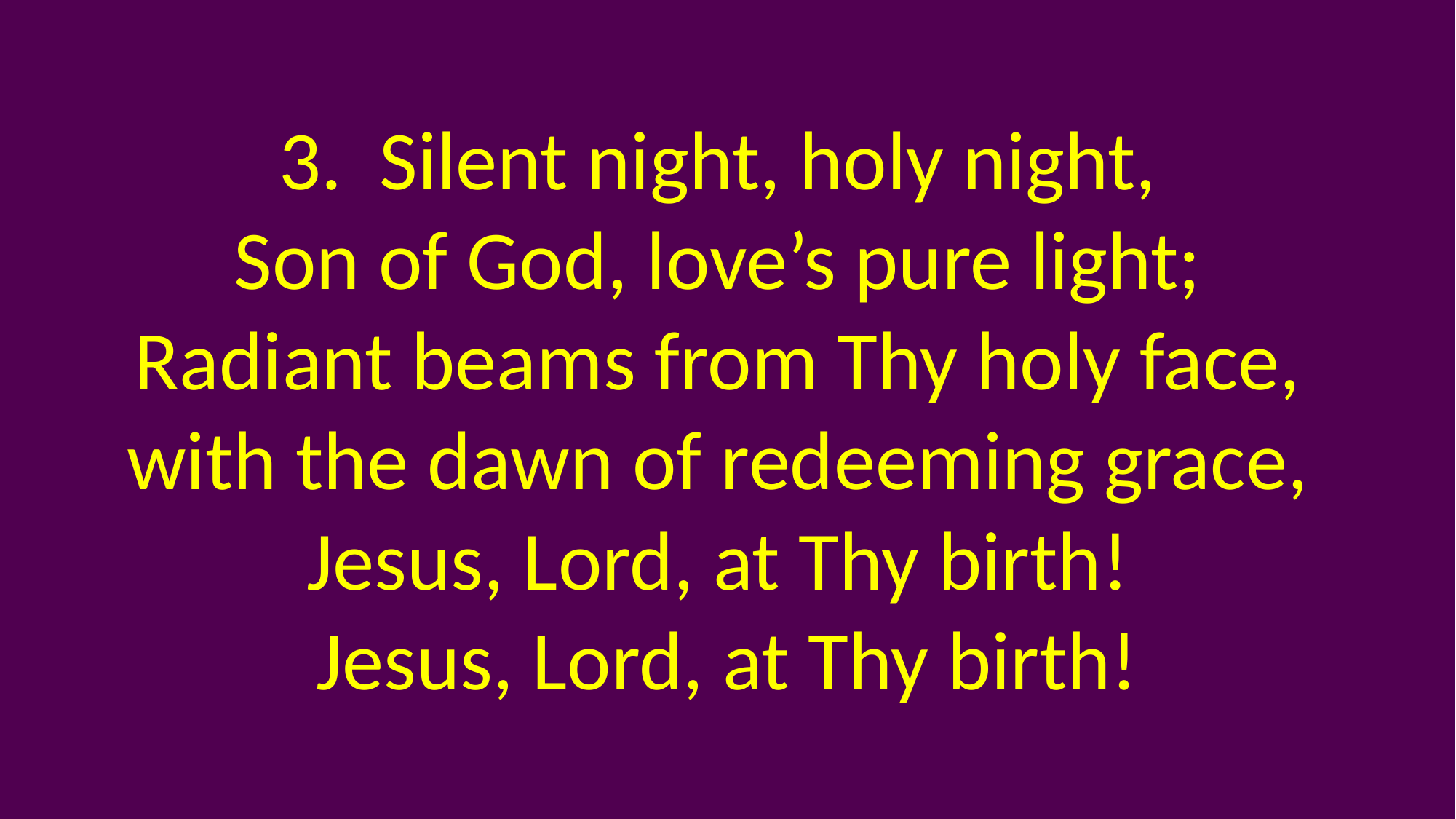

3.  Silent night, holy night,
Son of God, love’s pure light;
Radiant beams from Thy holy face,
with the dawn of redeeming grace,
Jesus, Lord, at Thy birth!
Jesus, Lord, at Thy birth!